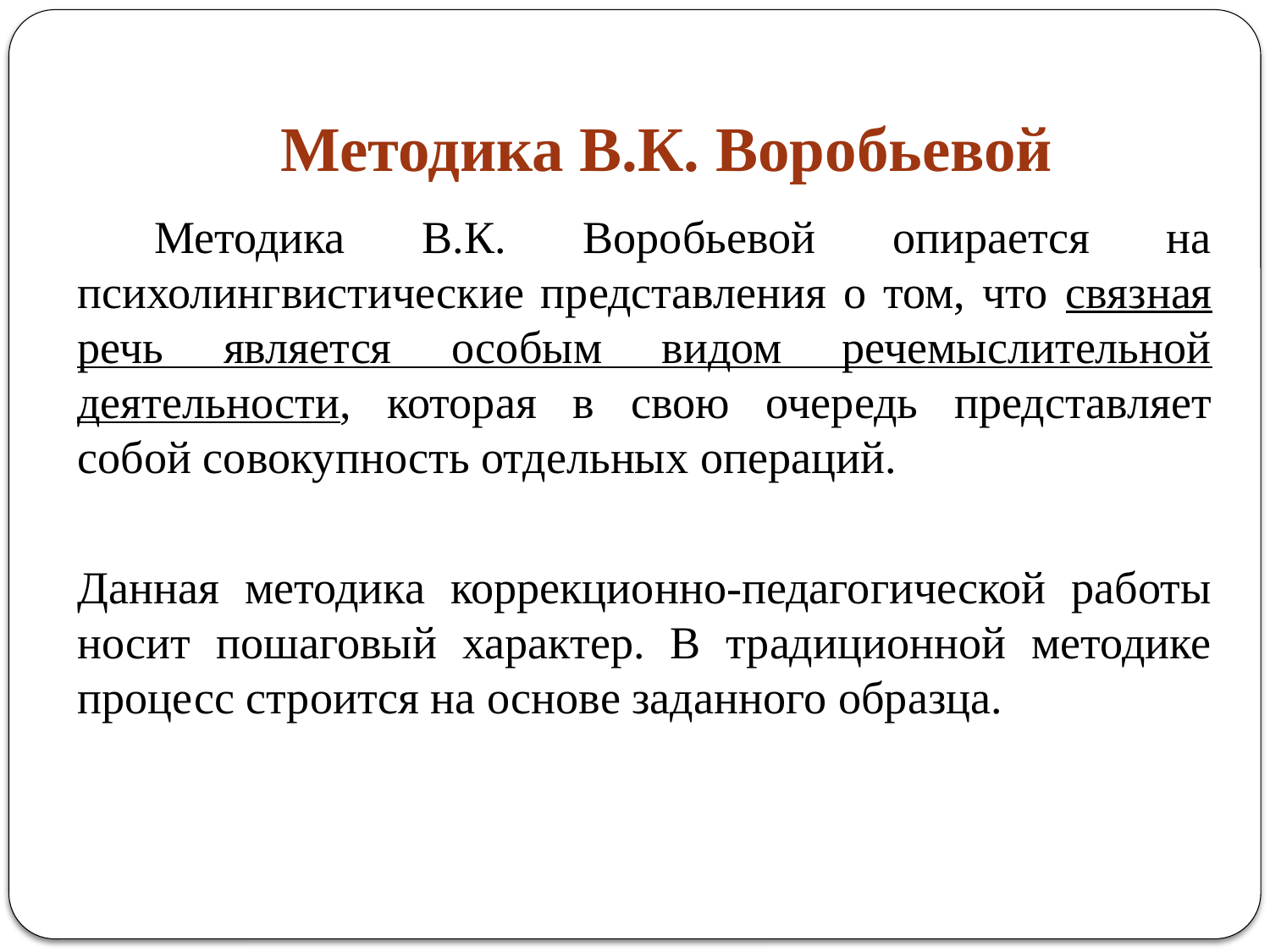

# Методика В.К. Воробьевой
 Методика В.К. Воробьевой опирается на психолингвистические представления о том, что связная речь является особым видом речемыслительной деятельности, которая в свою очередь представляет собой совокупность отдельных операций.

Данная методика коррекционно-педагогической работы носит пошаговый характер. В традиционной методике процесс строится на основе заданного образца.